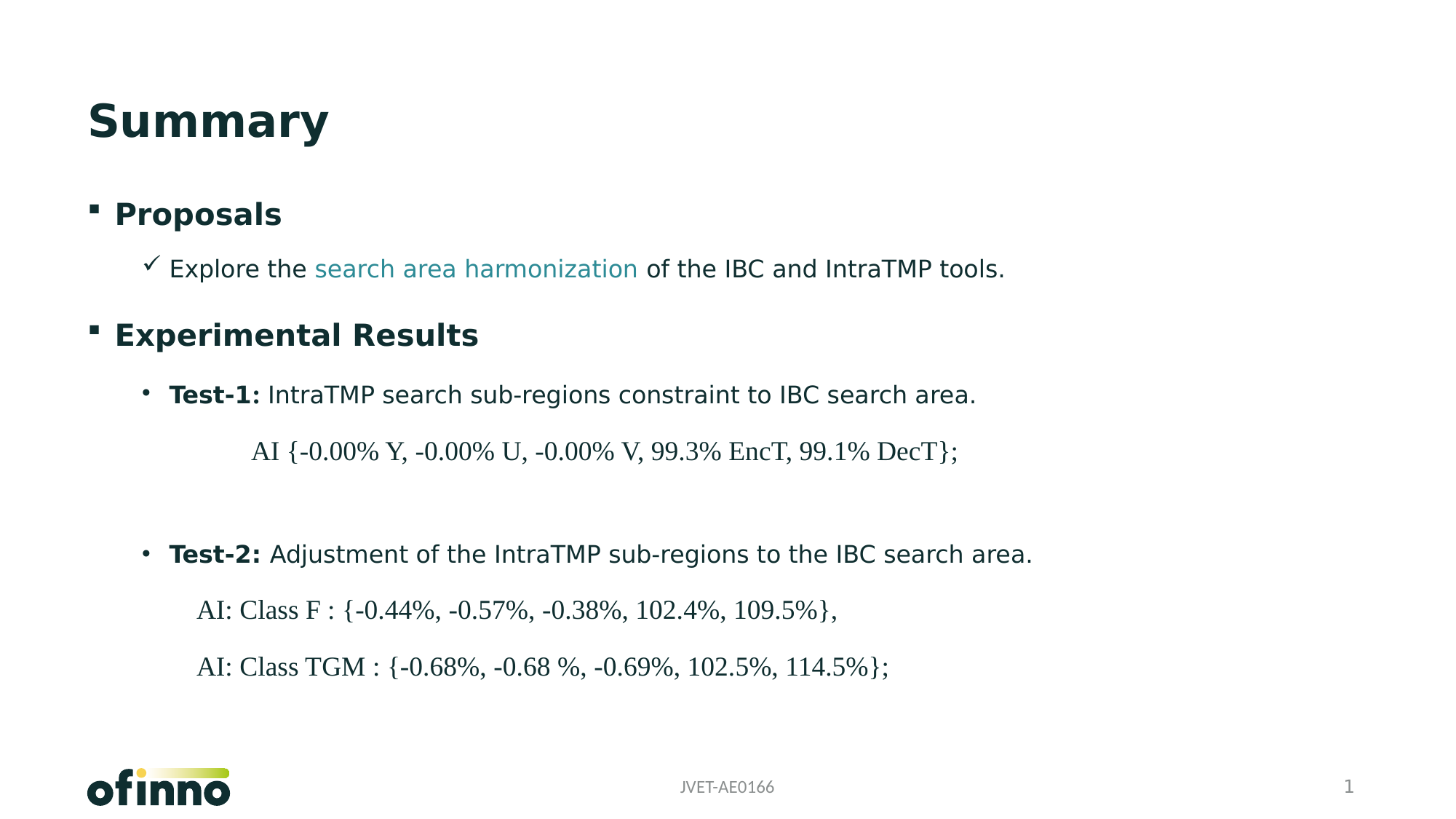

# Summary
Proposals
Explore the search area harmonization of the IBC and IntraTMP tools.
Experimental Results
Test-1: IntraTMP search sub-regions constraint to IBC search area.
	AI {-0.00% Y, -0.00% U, -0.00% V, 99.3% EncT, 99.1% DecT};

Test-2: Adjustment of the IntraTMP sub-regions to the IBC search area.
AI: Class F : {-0.44%, -0.57%, -0.38%, 102.4%, 109.5%},
AI: Class TGM : {-0.68%, -0.68 %, -0.69%, 102.5%, 114.5%};

JVET-AE0166
1